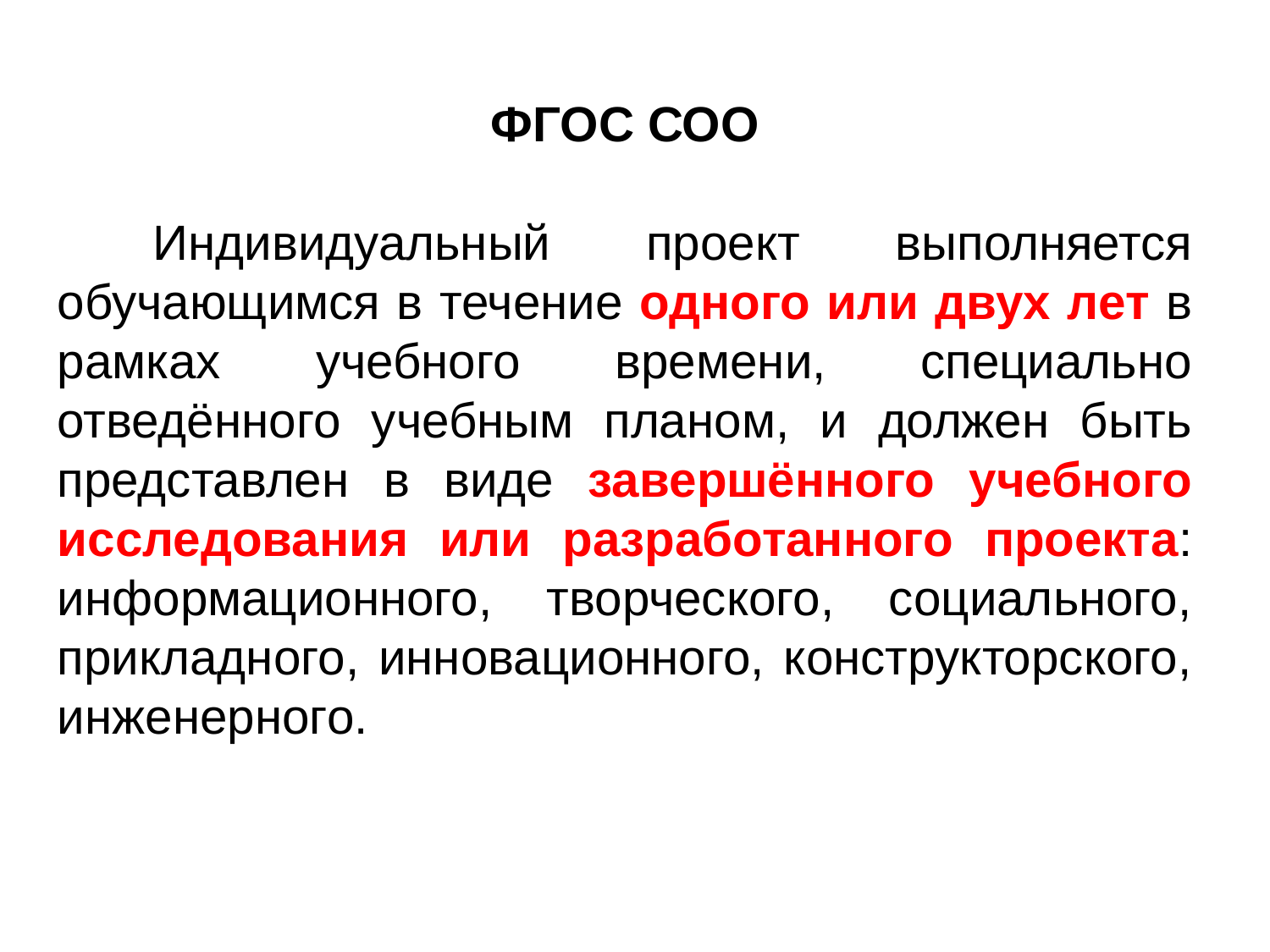

ФГОС СОО

 Индивидуальный проект выполняется обучающимся в течение одного или двух лет в рамках учебного времени, специально отведённого учебным планом, и должен быть представлен в виде завершённого учебного исследования или разработанного проекта: информационного, творческого, социального, прикладного, инновационного, конструкторского, инженерного.